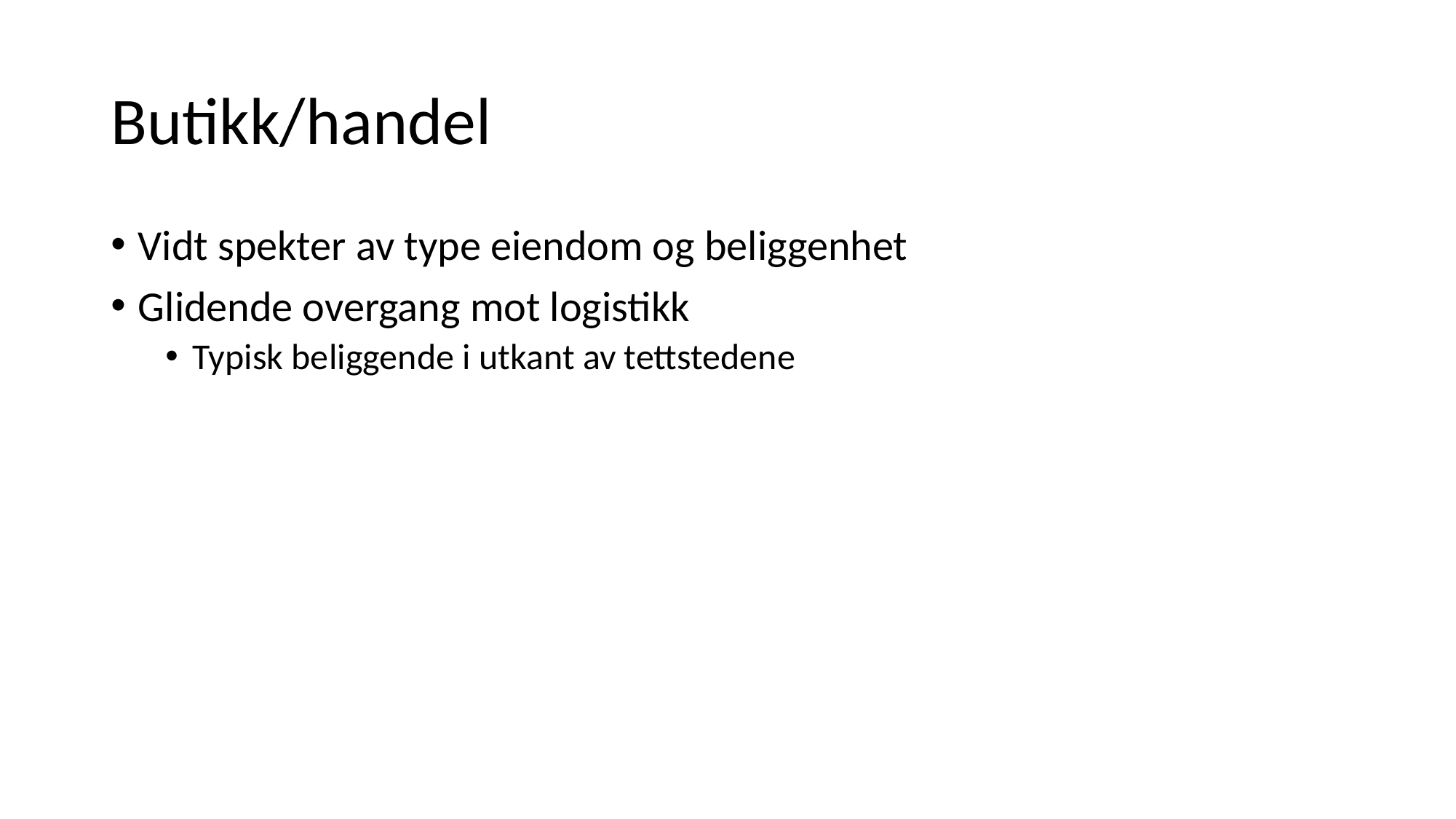

# Butikk/handel
Vidt spekter av type eiendom og beliggenhet
Glidende overgang mot logistikk
Typisk beliggende i utkant av tettstedene